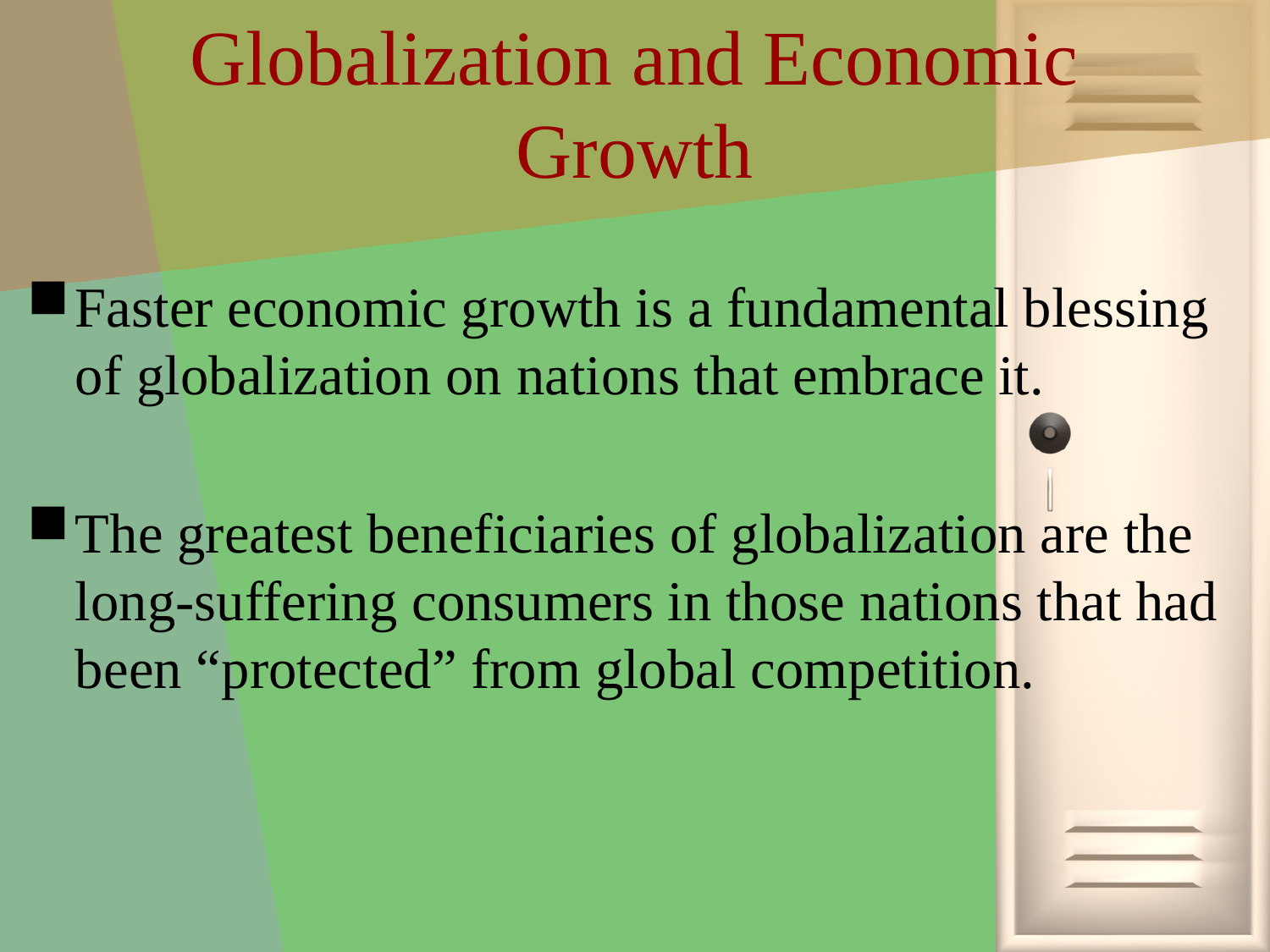

# Globalization and Economic Growth
Faster economic growth is a fundamental blessing of globalization on nations that embrace it.

The greatest beneficiaries of globalization are the long-suffering consumers in those nations that had been “protected” from global competition.